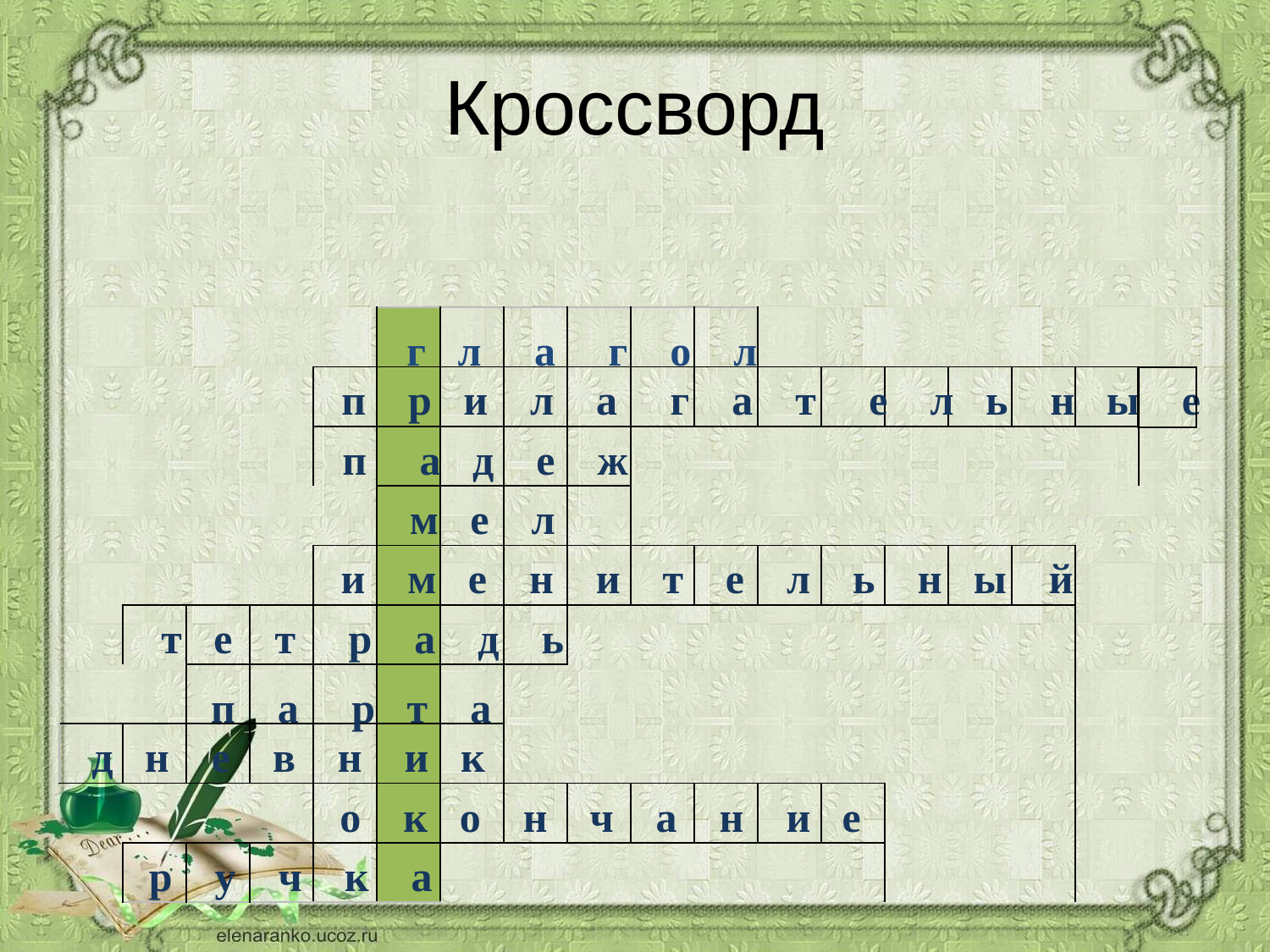

# Кроссворд
|  |  |  |  |  |  |  |  |  |  |  |  |  |  |  |  |  |  |
| --- | --- | --- | --- | --- | --- | --- | --- | --- | --- | --- | --- | --- | --- | --- | --- | --- | --- |
|  |  |  |  |  |  |  |  |  |  |  |  |  |  |  |  |  |  |
|  |  |  |  |  |  |  |  |  |  |  |  |  |  |  |  |  |  |
|  |  |  |  |  |  |  |  |  |  |  |  |  |  |  |  |  |  |
|  |  |  |  |  |  |  |  |  |  |  |  |  |  |  |  |  |  |
|  |  |  |  |  |  |  |  |  |  |  |  |  |  |  |  |  |  |
|  |  |  |  |  |  |  |  |  |  |  |  |  |  |  |  |  |  |
|  |  |  |  |  |  |  |  |  |  |  |  |  |  |  |  |  |  |
|  |  |  |  |  |  |  |  |  |  |  |  |  |  |  |  |  |  |
|  |  |  |  |  |  |  |  |  |  |  |  |  |  |  |  |  |  |
г   л     а     г    о    л
п    р   и    л    а     г    а    т     е    л   ь    н   ы    е

|  |
| --- |
п     а   д    е    ж

м   е    л
и    м   е    н    и    т    е    л    ь    н   ы    й
т   е    т     р    а    д    ь
п    а     р   т    а
д   н    е    в    н    и   к
о    к   о    н    ч    а    н    и   е
р    у    ч    к    а